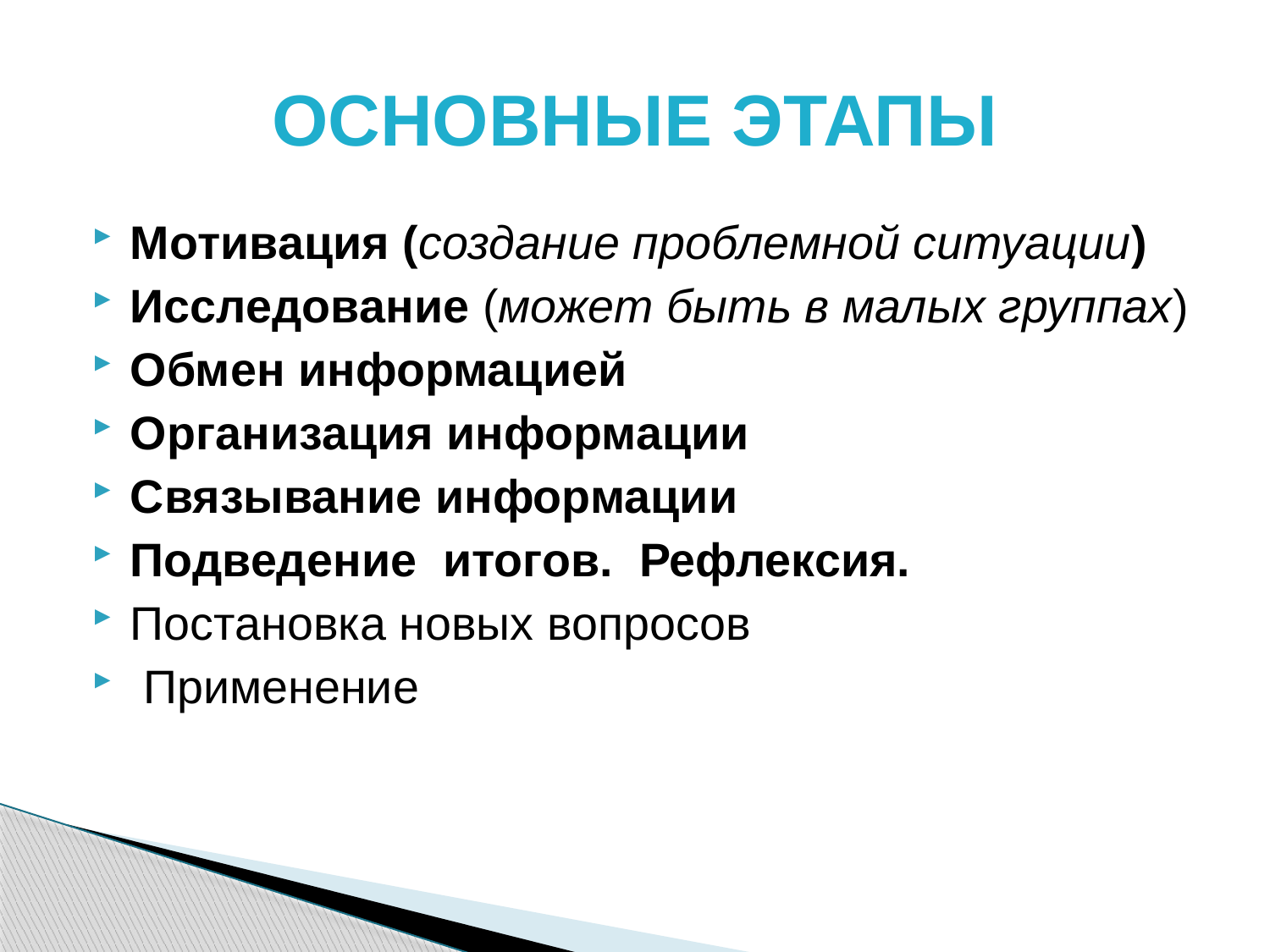

# ОСНОВНЫЕ ЭТАПЫ
Мотивация (создание проблемной ситуации)
Исследование (может быть в малых группах)
Обмен информацией
Организация информации
Связывание информации
Подведение  итогов.  Рефлексия.
Постановка новых вопросов
 Применение